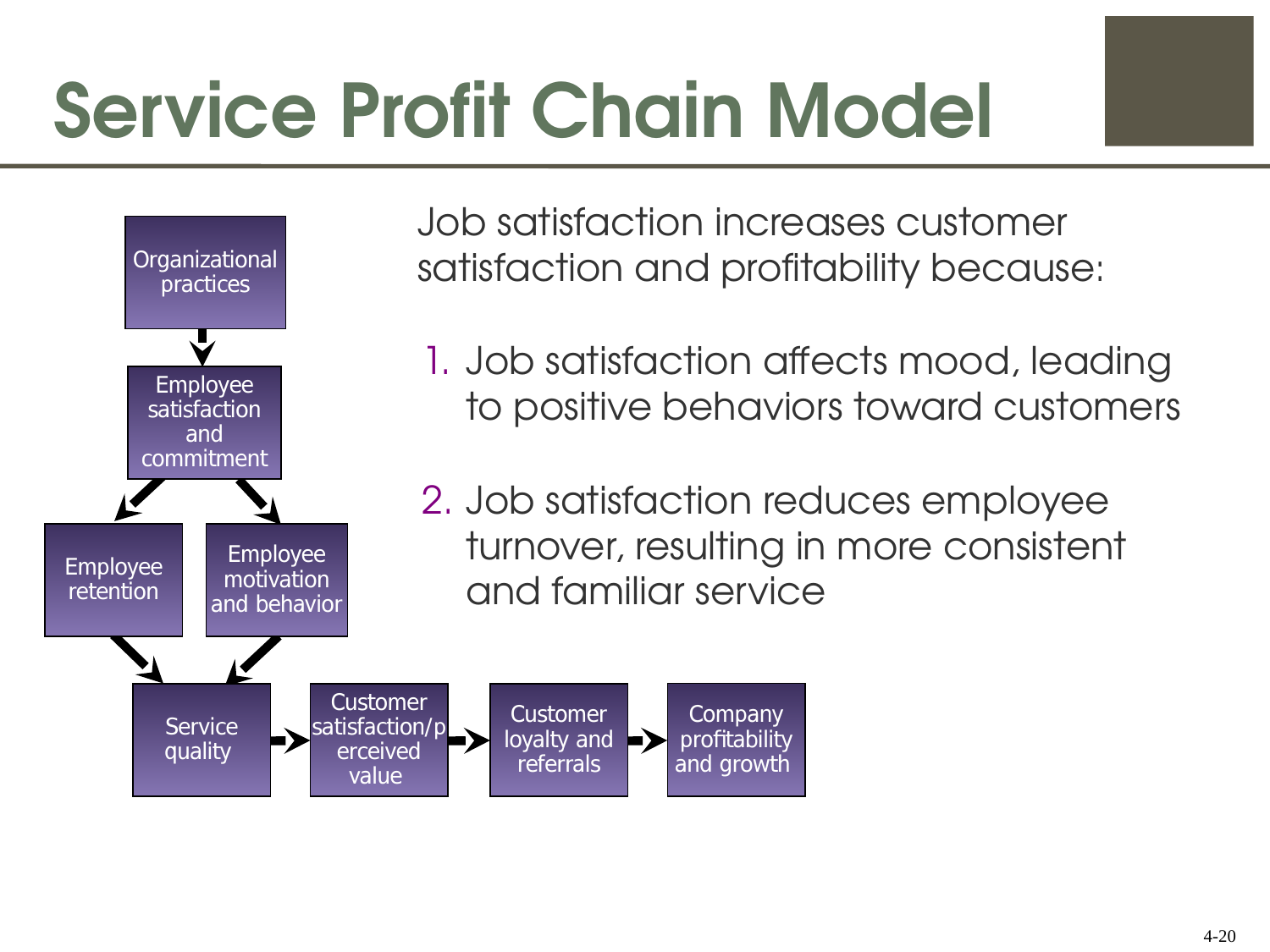

# Service Profit Chain Model
Job satisfaction increases customer satisfaction and profitability because:
Job satisfaction affects mood, leading to positive behaviors toward customers
Job satisfaction reduces employee turnover, resulting in more consistent and familiar service

Organizational practices

Employee satisfaction and commitment

Employee retention
Employee motivation and behavior

Service quality
Customer satisfaction/perceived value
Customer loyalty and referrals
Company profitability and growth